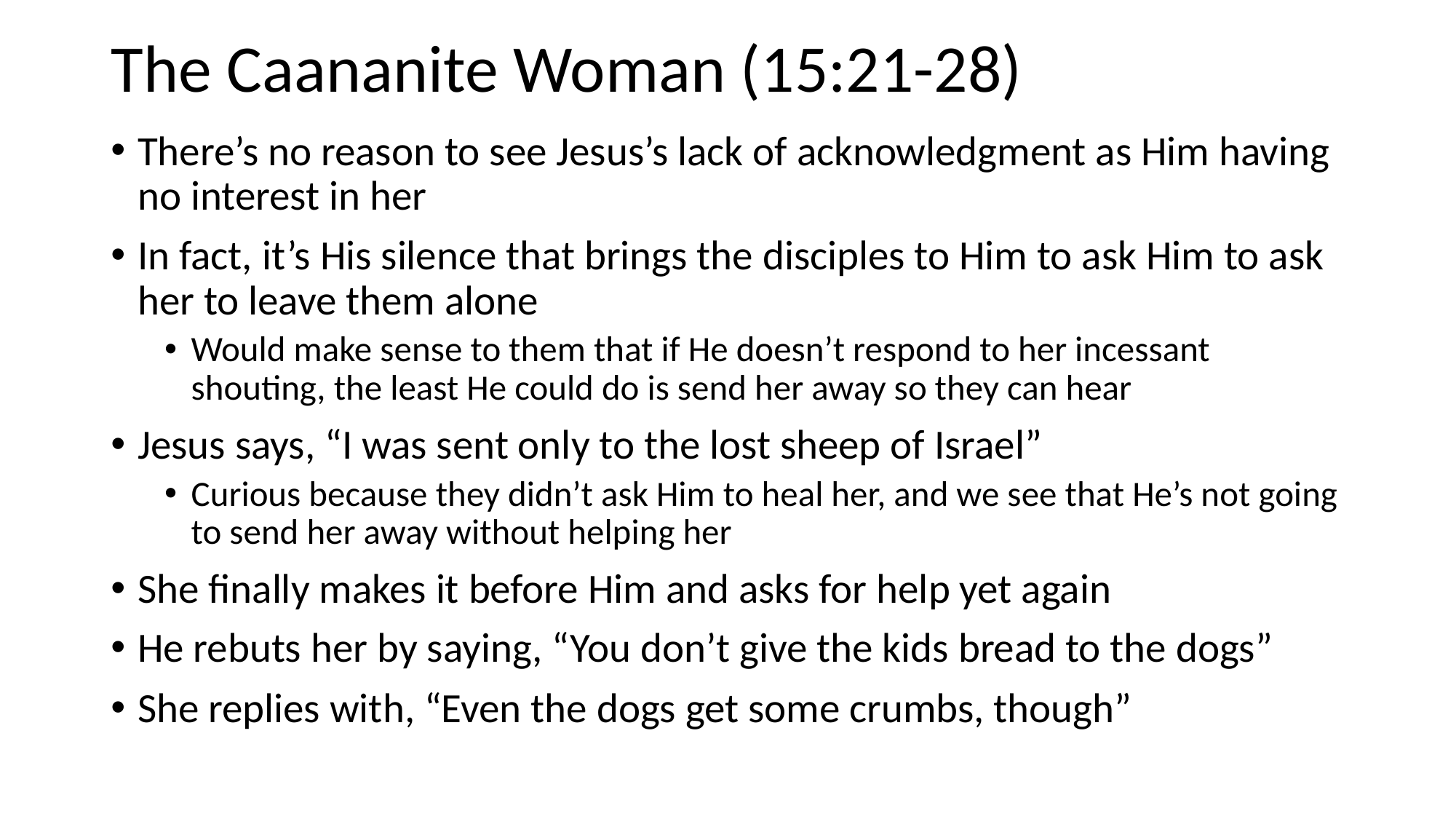

# The Caananite Woman (15:21-28)
There’s no reason to see Jesus’s lack of acknowledgment as Him having no interest in her
In fact, it’s His silence that brings the disciples to Him to ask Him to ask her to leave them alone
Would make sense to them that if He doesn’t respond to her incessant shouting, the least He could do is send her away so they can hear
Jesus says, “I was sent only to the lost sheep of Israel”
Curious because they didn’t ask Him to heal her, and we see that He’s not going to send her away without helping her
She finally makes it before Him and asks for help yet again
He rebuts her by saying, “You don’t give the kids bread to the dogs”
She replies with, “Even the dogs get some crumbs, though”